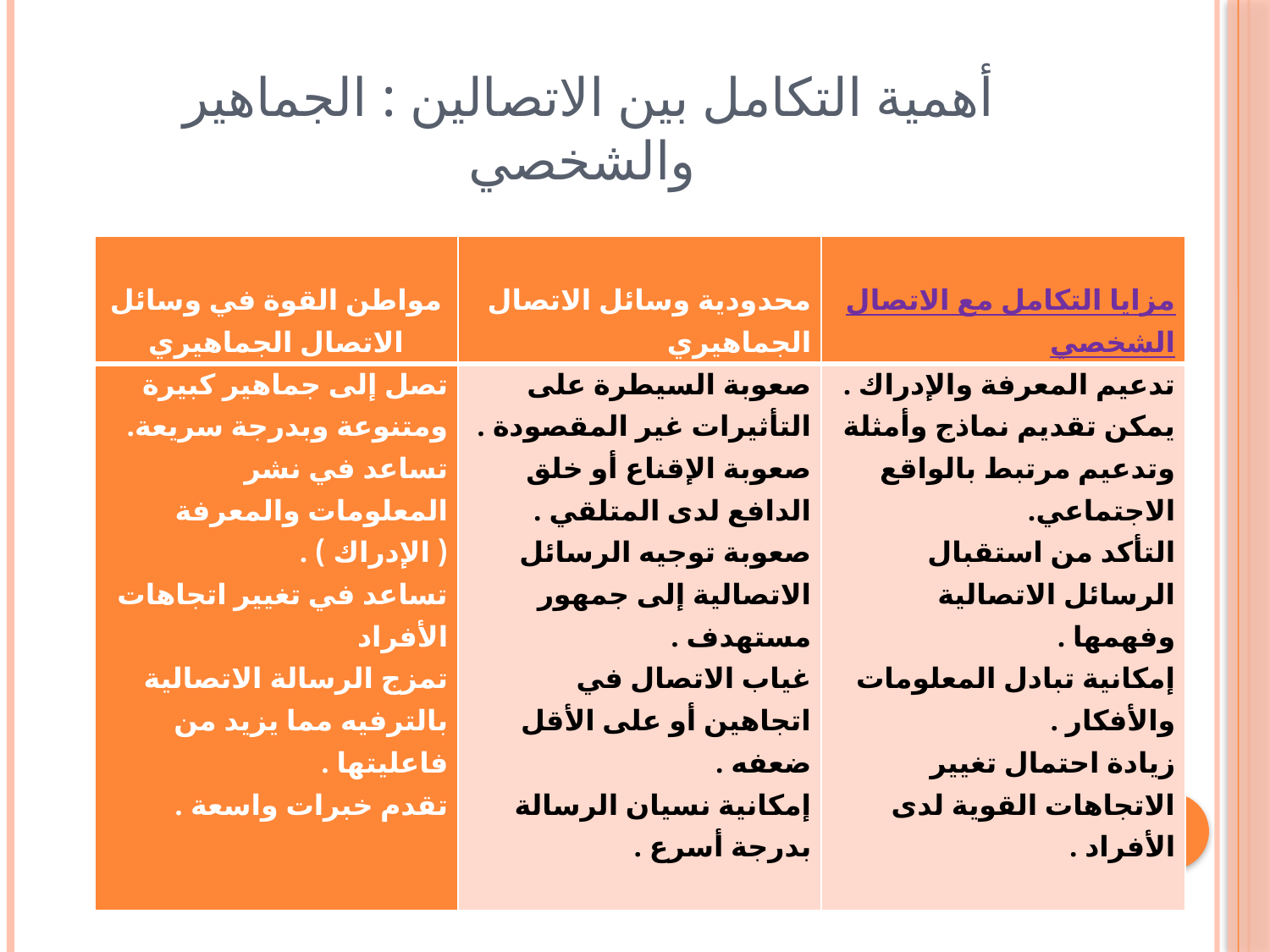

# أهمية التكامل بين الاتصالين : الجماهير والشخصي
| مواطن القوة في وسائل الاتصال الجماهيري | محدودية وسائل الاتصال الجماهيري | مزايا التكامل مع الاتصال الشخصي |
| --- | --- | --- |
| تصل إلى جماهير كبيرة ومتنوعة وبدرجة سريعة. تساعد في نشر المعلومات والمعرفة ( الإدراك ) . تساعد في تغيير اتجاهات الأفراد تمزج الرسالة الاتصالية بالترفيه مما يزيد من فاعليتها . تقدم خبرات واسعة . | صعوبة السيطرة على التأثيرات غير المقصودة . صعوبة الإقناع أو خلق الدافع لدى المتلقي . صعوبة توجيه الرسائل الاتصالية إلى جمهور مستهدف . غياب الاتصال في اتجاهين أو على الأقل ضعفه . إمكانية نسيان الرسالة بدرجة أسرع . | تدعيم المعرفة والإدراك . يمكن تقديم نماذج وأمثلة وتدعيم مرتبط بالواقع الاجتماعي. التأكد من استقبال الرسائل الاتصالية وفهمها . إمكانية تبادل المعلومات والأفكار . زيادة احتمال تغيير الاتجاهات القوية لدى الأفراد . |